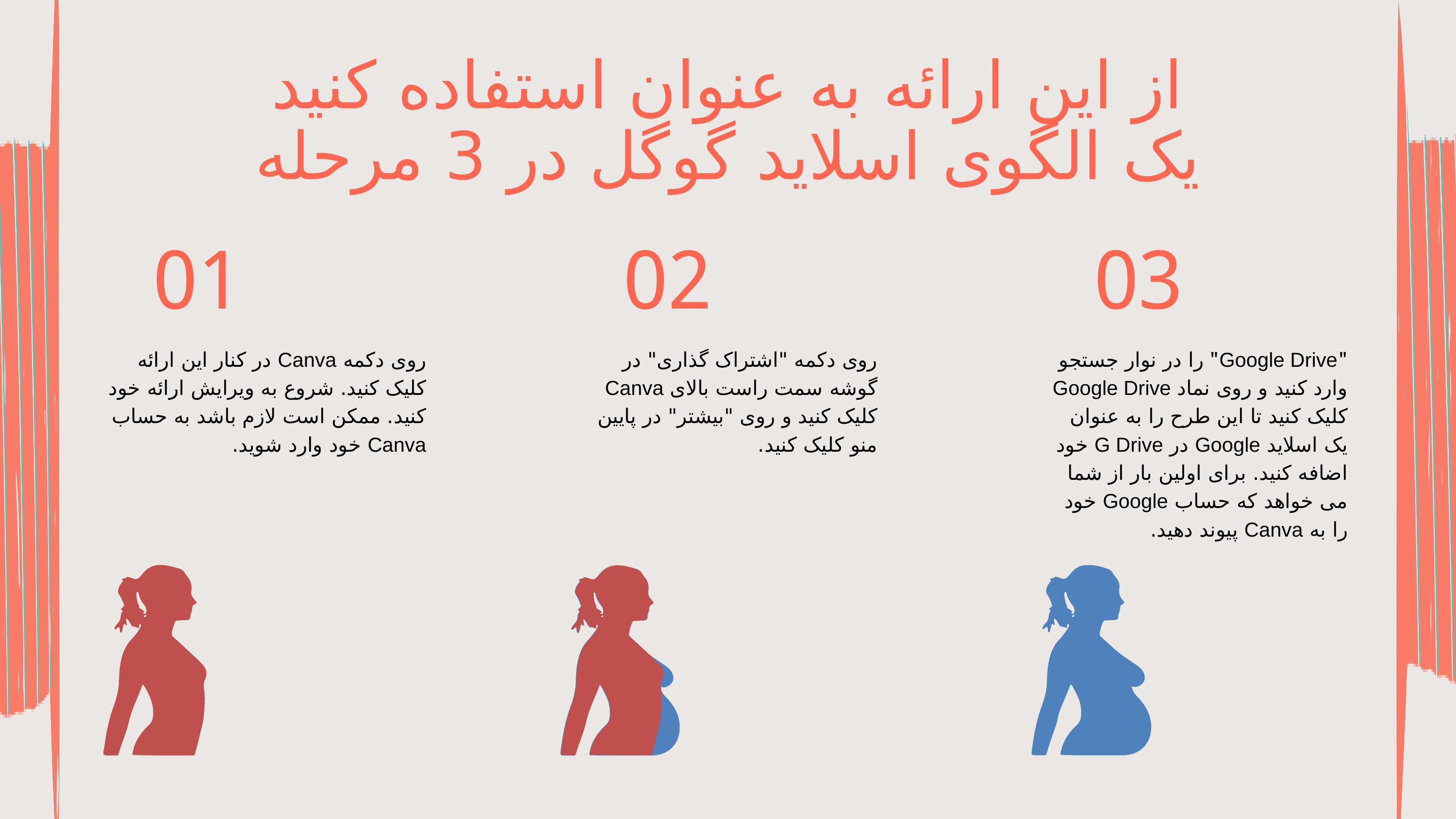

از این ارائه به عنوان استفاده کنید
یک الگوی اسلاید گوگل در 3 مرحله
01
روی دکمه Canva در کنار این ارائه کلیک کنید. شروع به ویرایش ارائه خود کنید. ممکن است لازم باشد به حساب Canva خود وارد شوید.
02
روی دکمه "اشتراک گذاری" در گوشه سمت راست بالای Canva کلیک کنید و روی "بیشتر" در پایین منو کلیک کنید.
03
"Google Drive" را در نوار جستجو وارد کنید و روی نماد Google Drive کلیک کنید تا این طرح را به عنوان یک اسلاید Google در G Drive خود اضافه کنید. برای اولین بار از شما می خواهد که حساب Google خود را به Canva پیوند دهید.